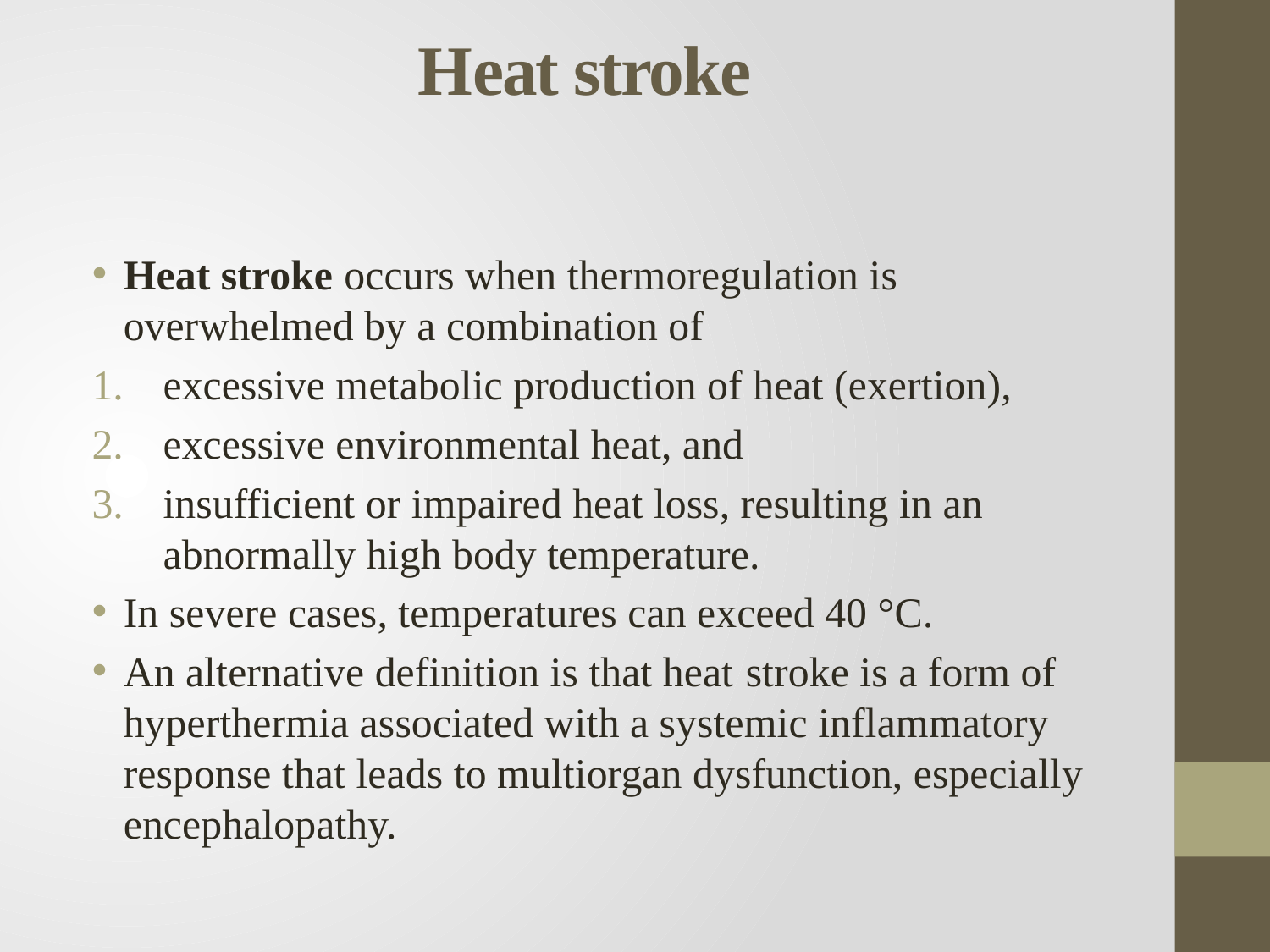

# Heat stroke

Heat stroke occurs when thermoregulation is overwhelmed by a combination of
excessive metabolic production of heat (exertion),
excessive environmental heat, and
insufficient or impaired heat loss, resulting in an abnormally high body temperature.
In severe cases, temperatures can exceed 40 °C.
An alternative definition is that heat stroke is a form of hyperthermia associated with a systemic inflammatory response that leads to multiorgan dysfunction, especially encephalopathy.